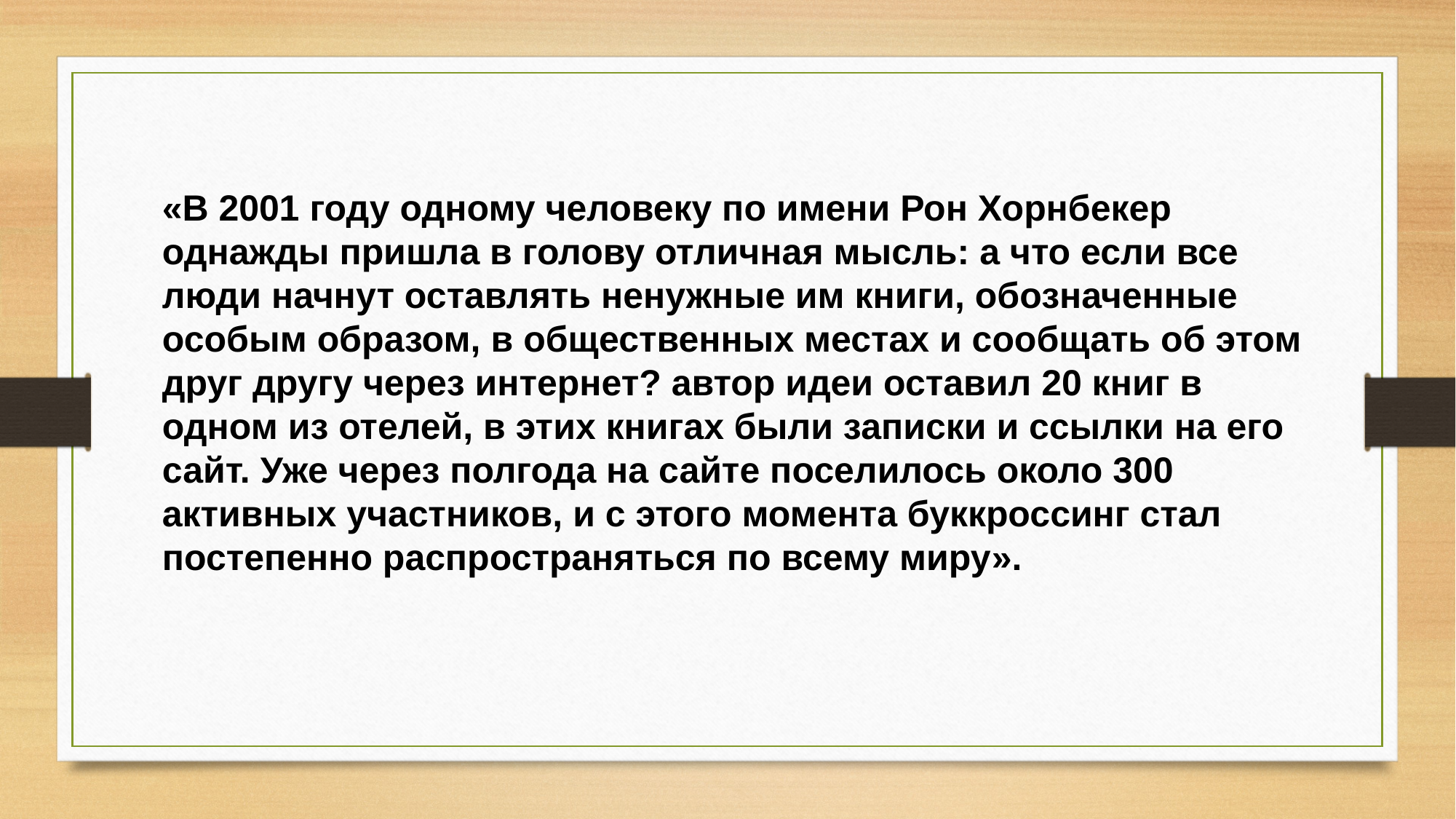

«В 2001 году одному человеку по имени Рон Хорнбекер однажды пришла в голову отличная мысль: а что если все люди начнут оставлять ненужные им книги, обозначенные особым образом, в общественных местах и сообщать об этом друг другу через интернет? автор идеи оставил 20 книг в одном из отелей, в этих книгах были записки и ссылки на его сайт. Уже через полгода на сайте поселилось около 300 активных участников, и с этого момента буккроссинг стал постепенно распространяться по всему миру».